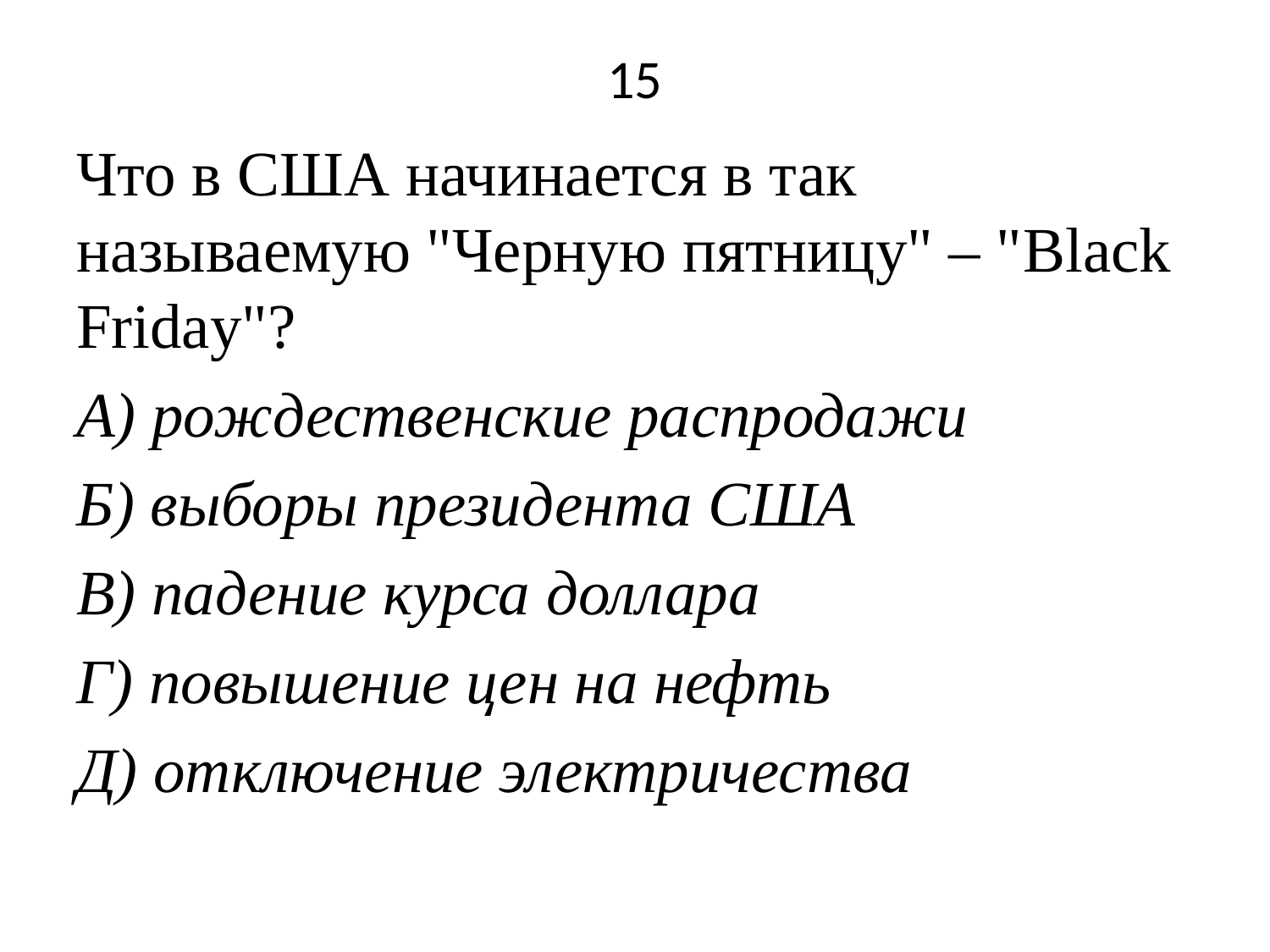

# 15
Что в США начинается в так называемую "Черную пятницу" – "Black Friday"?
А) рождественские распродажи
Б) выборы президента США
В) падение курса доллара
Г) повышение цен на нефть
Д) отключение электричества